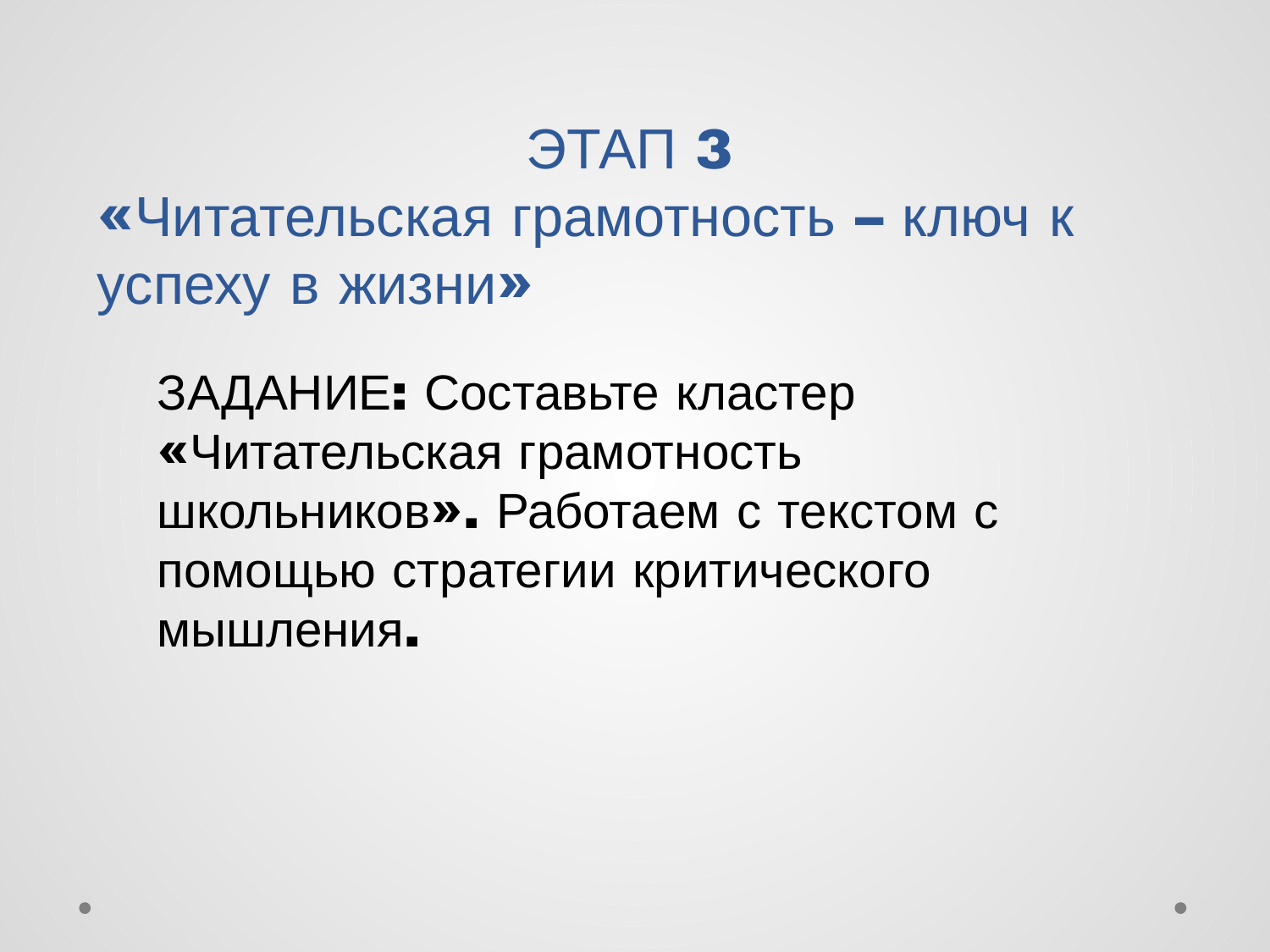

ЭТАП 3
«Читательская грамотность – ключ к успеху в жизни»
ЗАДАНИЕ: Составьте кластер «Читательская грамотность школьников». Работаем с текстом с помощью стратегии критического мышления.